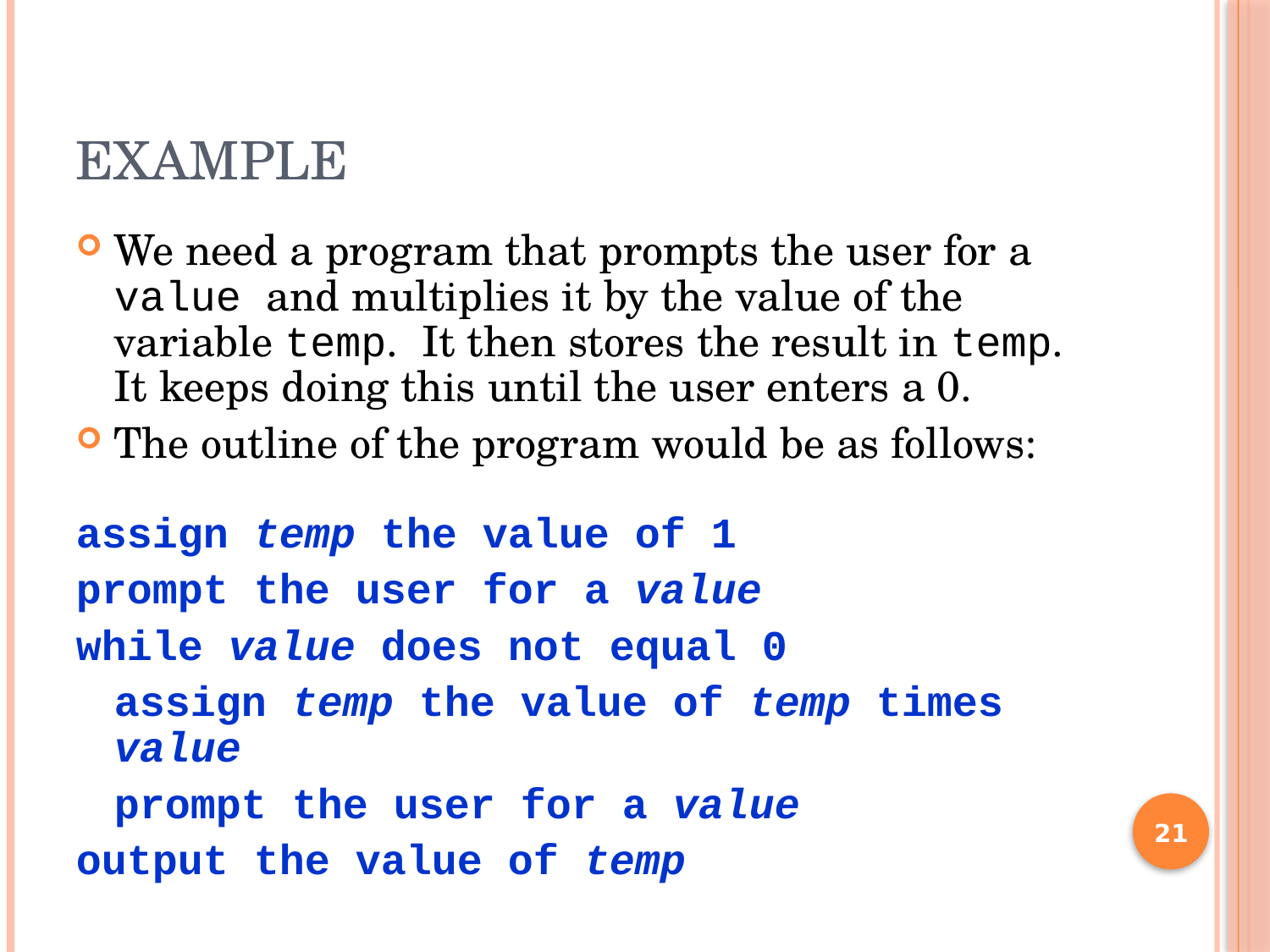

# Example
We need a program that prompts the user for a value and multiplies it by the value of the variable temp.  It then stores the result in temp.  It keeps doing this until the user enters a 0.
The outline of the program would be as follows:

assign temp the value of 1
prompt the user for a value
while value does not equal 0
	assign temp the value of temp times value
	prompt the user for a value
output the value of temp
21